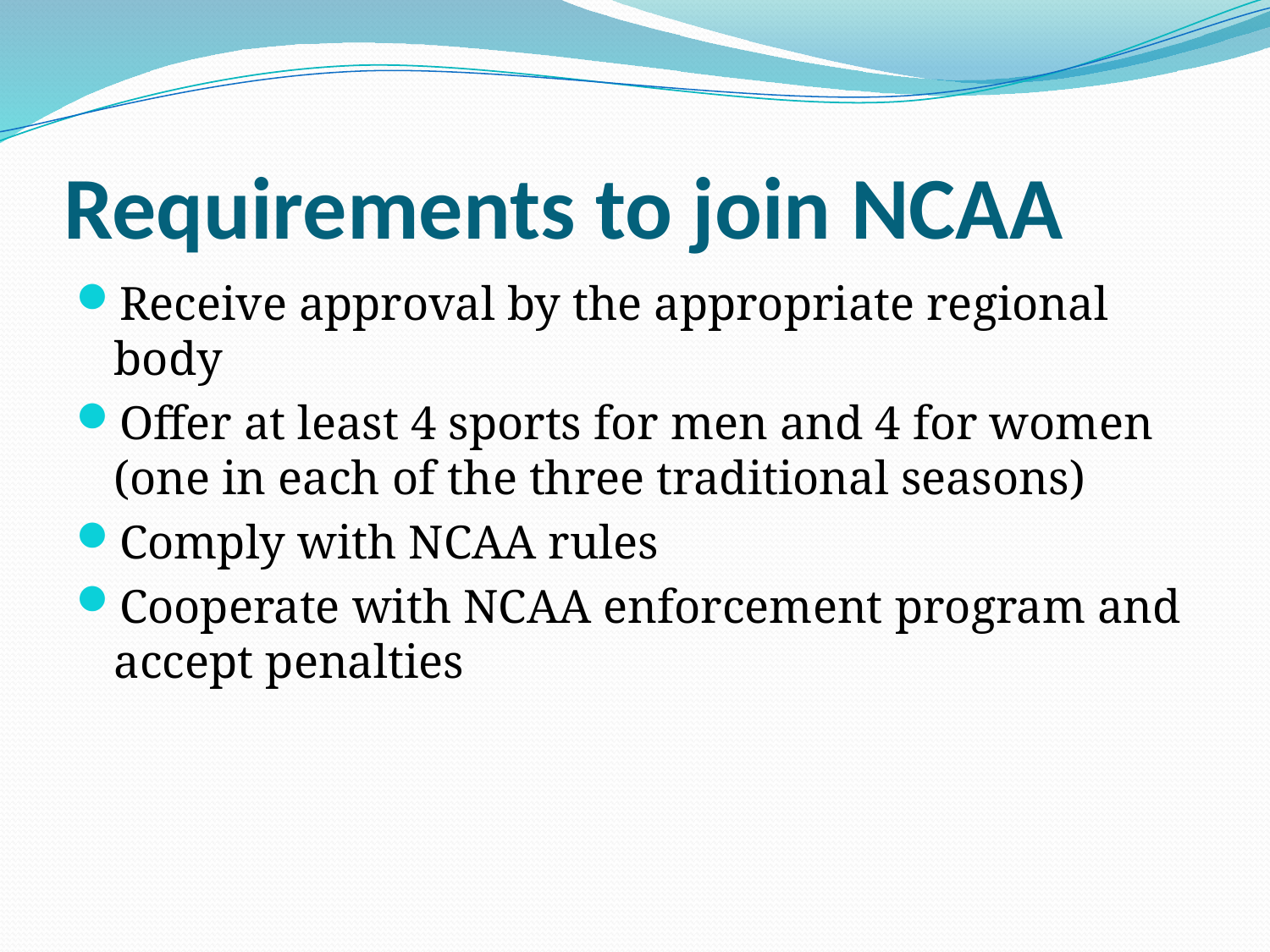

# Requirements to join NCAA
Receive approval by the appropriate regional body
Offer at least 4 sports for men and 4 for women (one in each of the three traditional seasons)
Comply with NCAA rules
Cooperate with NCAA enforcement program and accept penalties